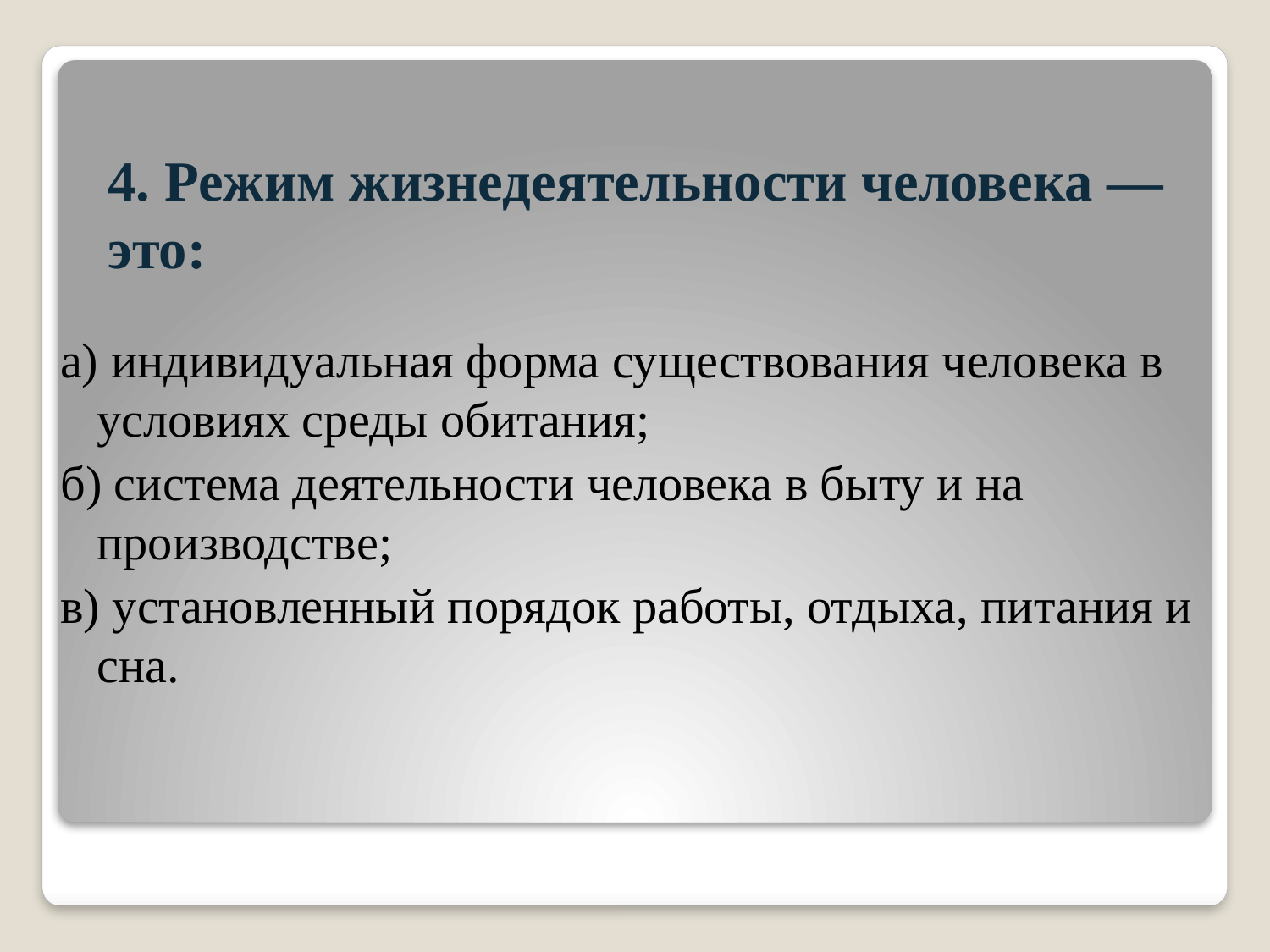

# 4. Режим жизнедеятельности человека — это:
а) индивидуальная форма существования человека в условиях среды обитания;
б) система деятельности человека в быту и на производстве;
в) установленный порядок работы, отдыха, питания и сна.